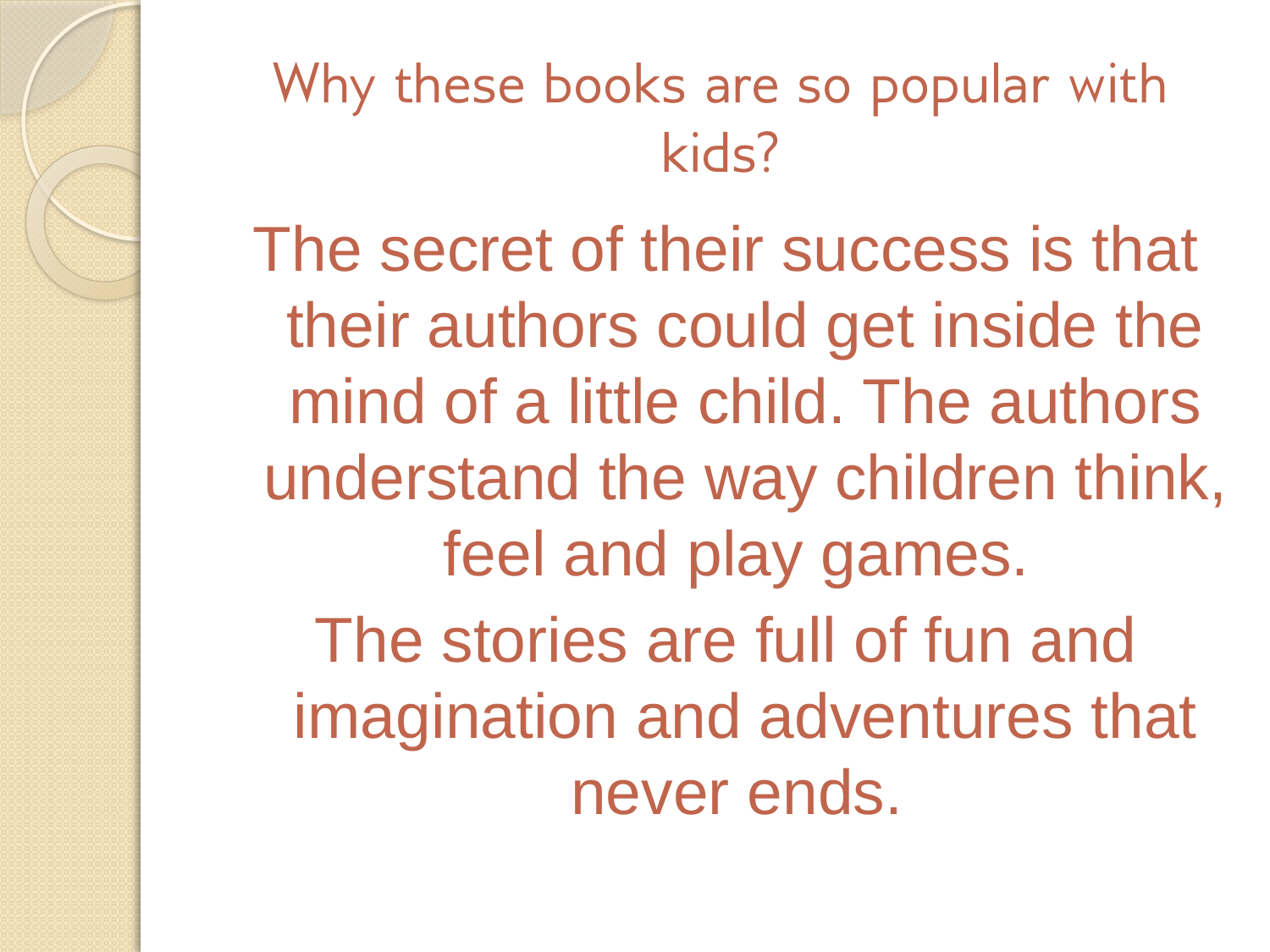

# Why these books are so popular with kids?
The secret of their success is that their authors could get inside the mind of a little child. The authors understand the way children think, feel and play games.
The stories are full of fun and imagination and adventures that never ends.